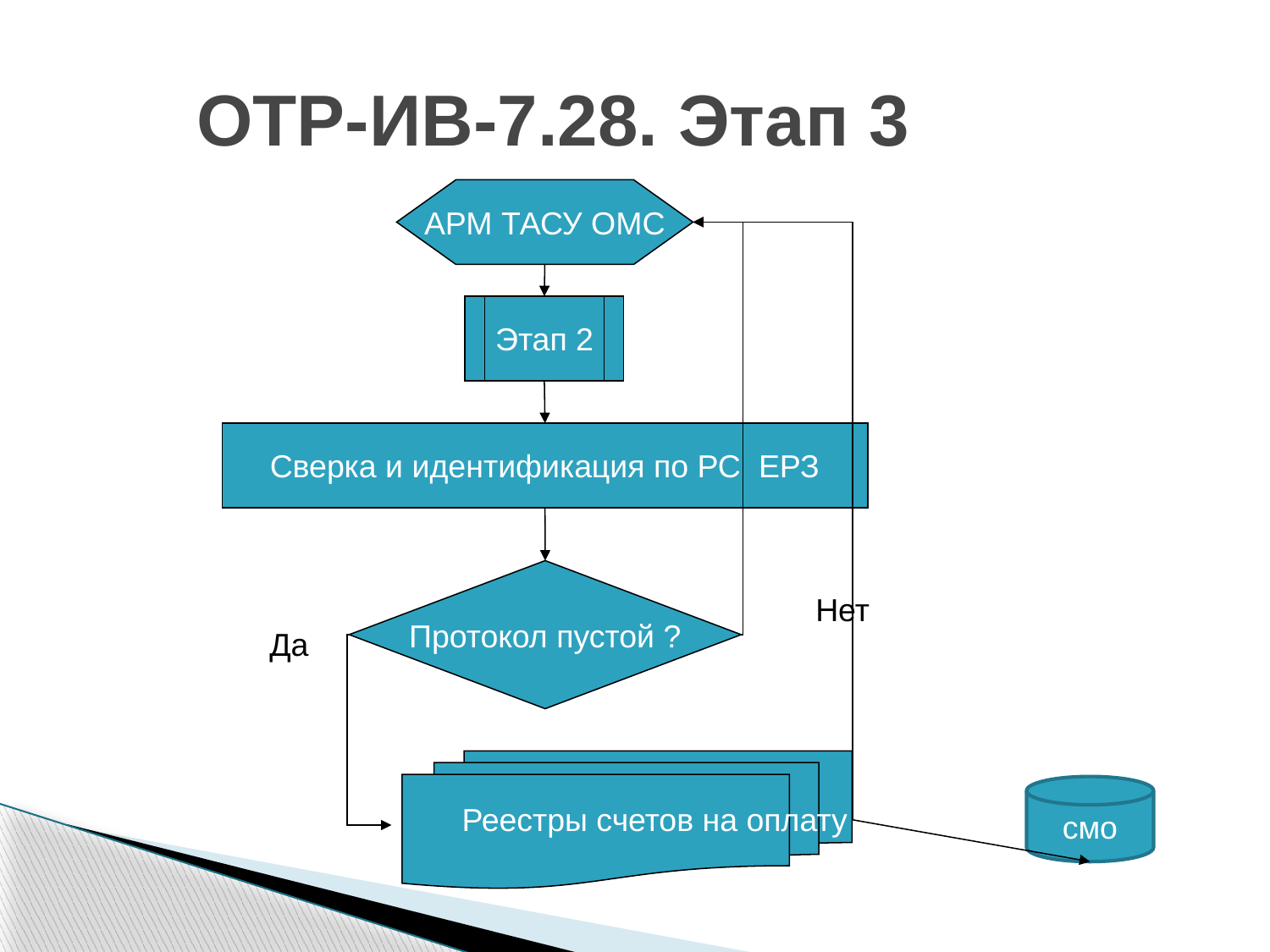

# ОТР-ИВ-7.28. Этап 3
АРМ ТАСУ ОМС
Этап 2
Сверка и идентификация по РС  ЕРЗ
Протокол пустой ?
    Нет
Да

смо
Реестры счетов на оплату